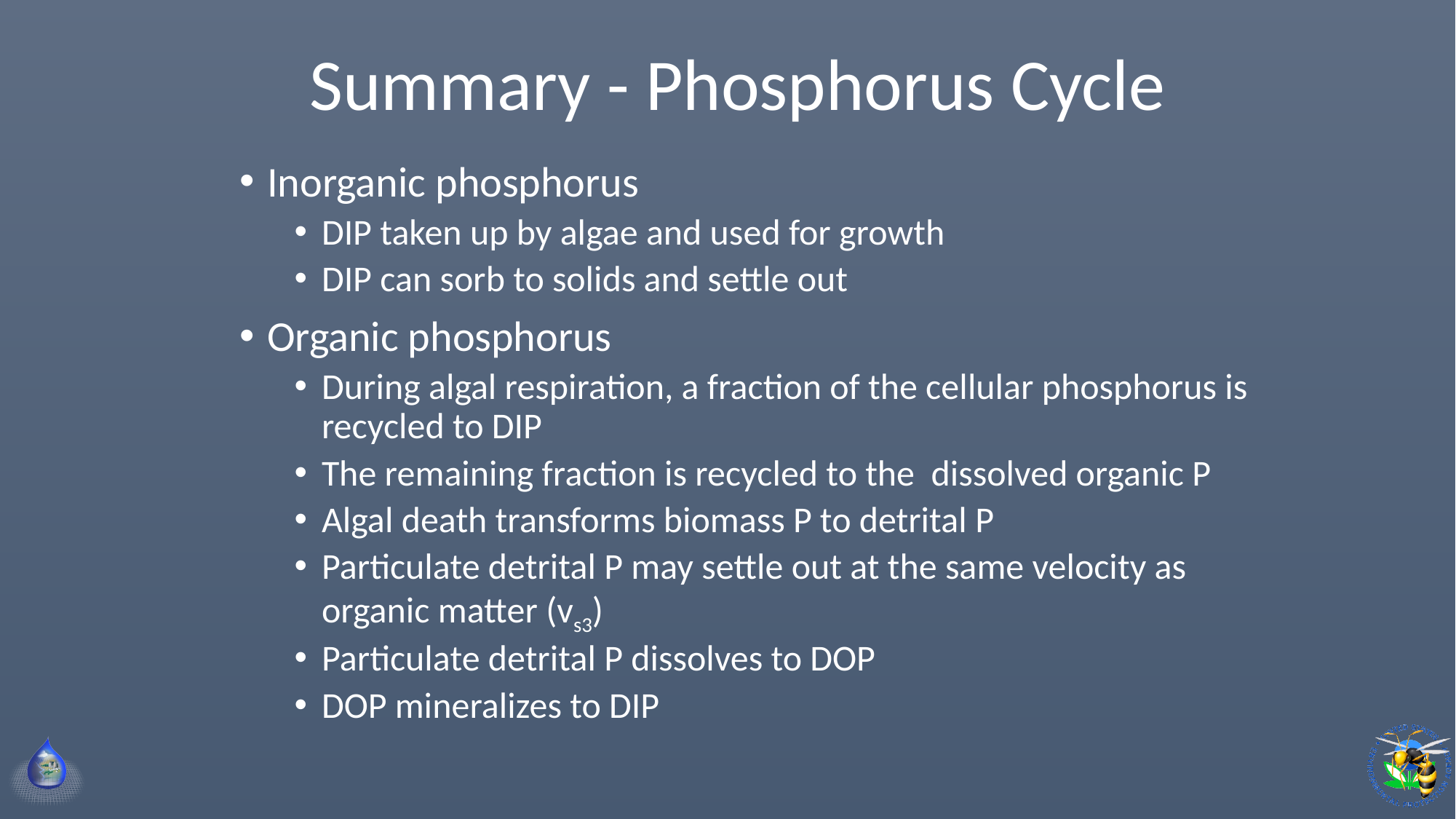

# Summary - Phosphorus Cycle
Inorganic phosphorus
DIP taken up by algae and used for growth
DIP can sorb to solids and settle out
Organic phosphorus
During algal respiration, a fraction of the cellular phosphorus is recycled to DIP
The remaining fraction is recycled to the  dissolved organic P
Algal death transforms biomass P to detrital P
Particulate detrital P may settle out at the same velocity as organic matter (vs3)
Particulate detrital P dissolves to DOP
DOP mineralizes to DIP